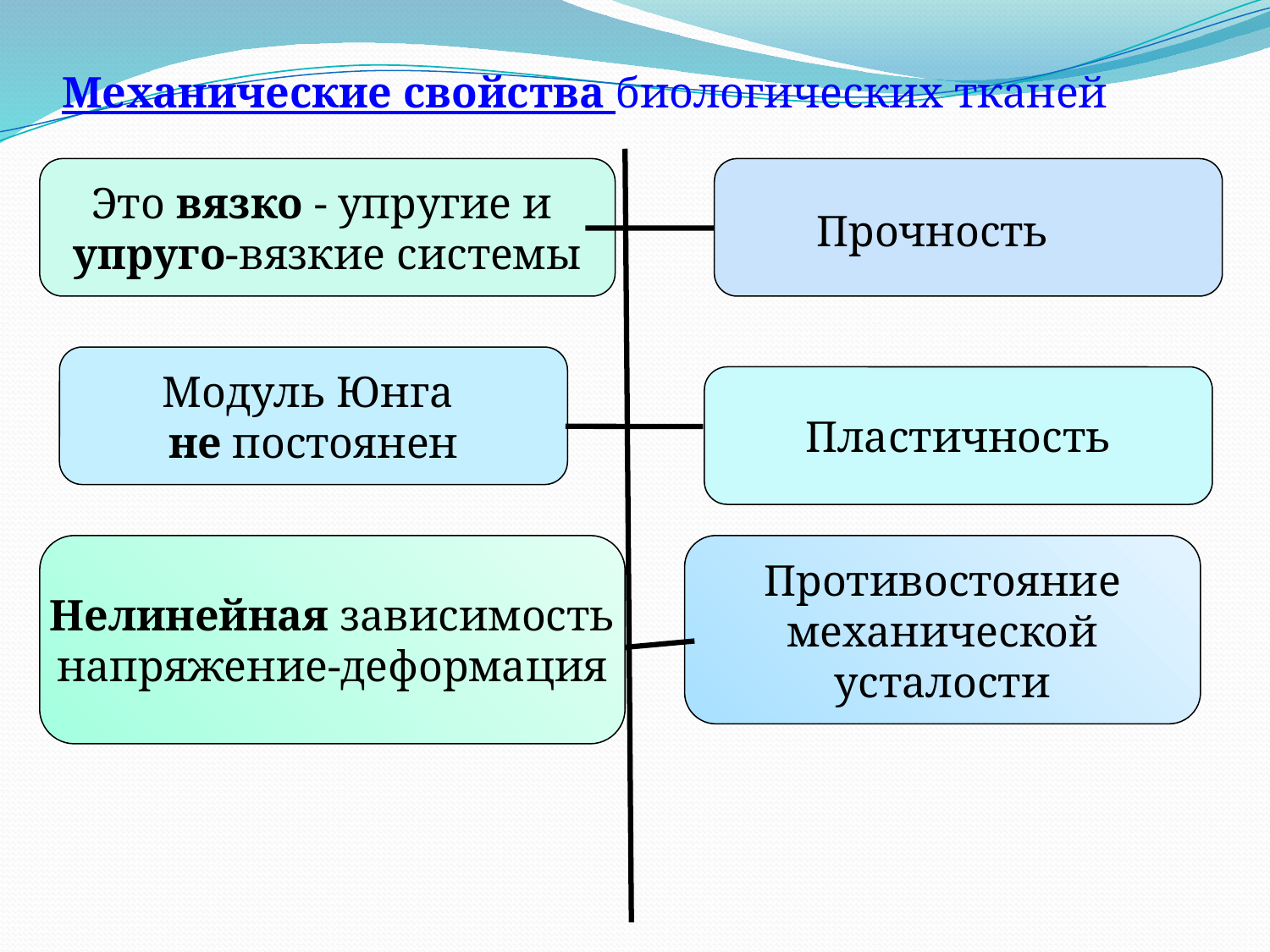

Механические свойства биологических тканей

Это вязко - упругие и
упруго-вязкие системы

Прочность

Модуль Юнга
не постоянен
Пластичность

Нелинейная зависимость
напряжение-деформация
Противостояние
механической
усталости